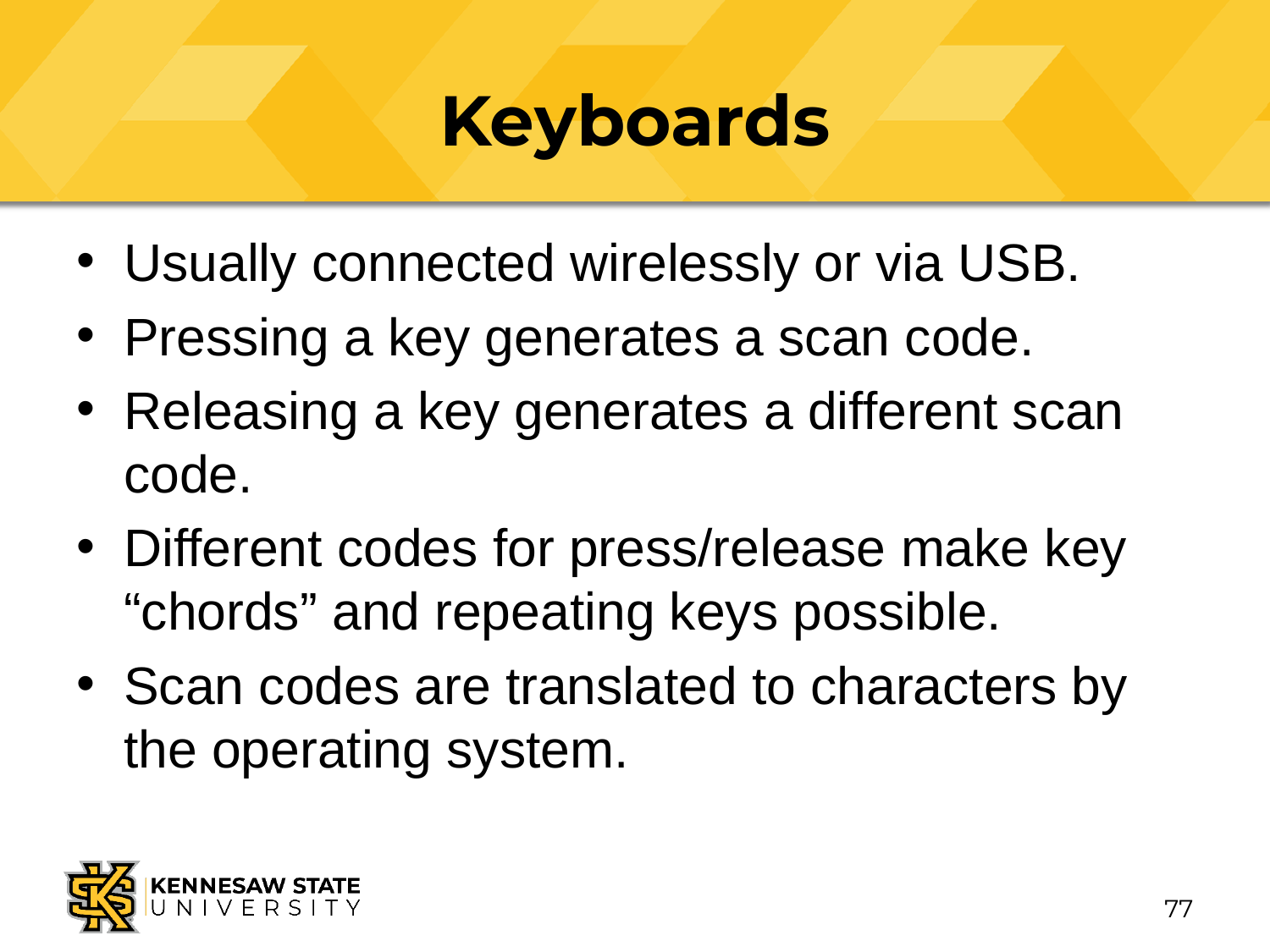

# Keyboards
Usually connected wirelessly or via USB.
Pressing a key generates a scan code.
Releasing a key generates a different scan code.
Different codes for press/release make key “chords” and repeating keys possible.
Scan codes are translated to characters by the operating system.
77